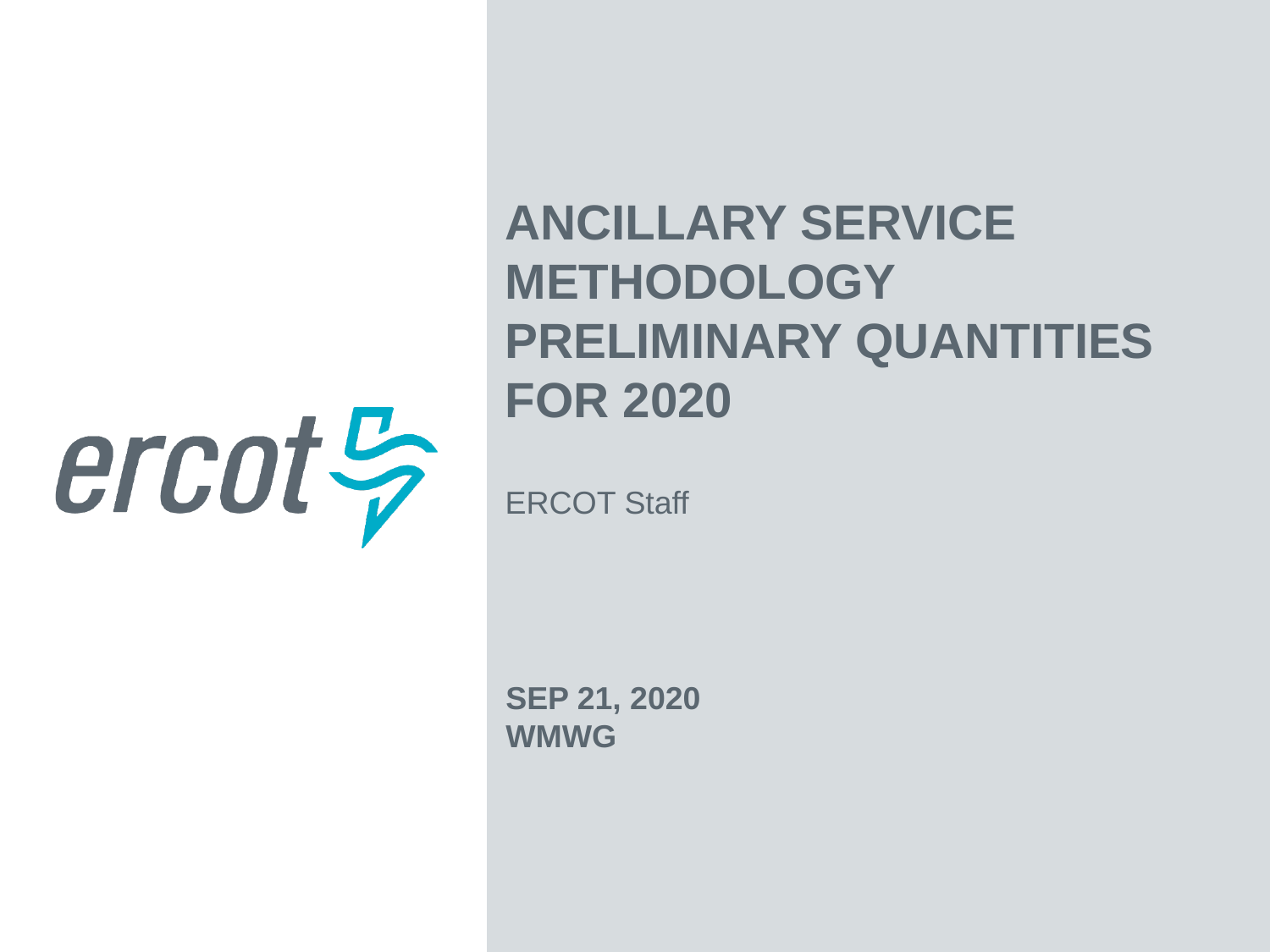

Ancillary Service Methodology
Preliminary Quantities For 2020
ERCOT Staff
Sep 21, 2020
WMWG